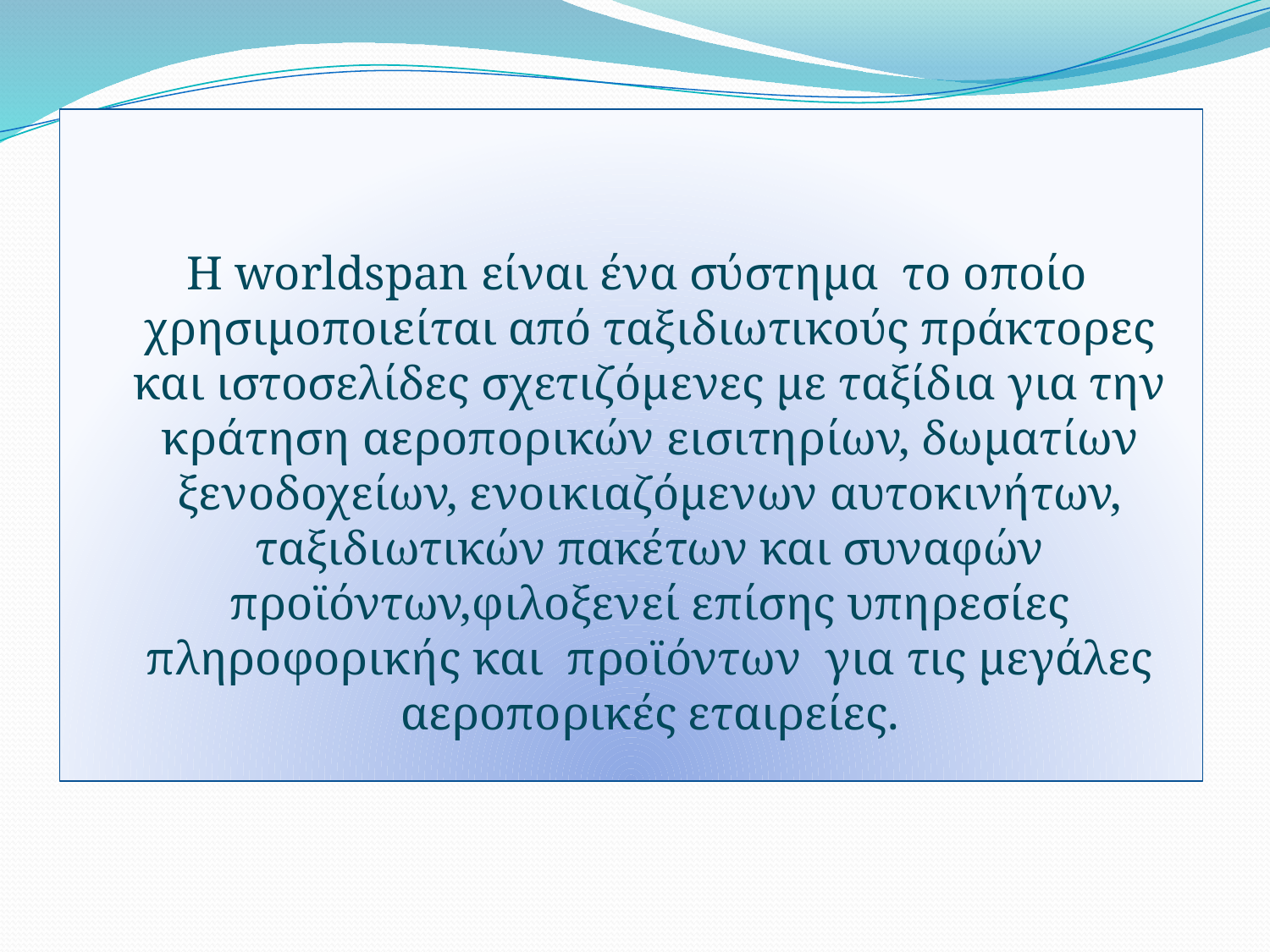

#

 Η worldspan είναι ένα σύστημα  το οποίο χρησιμοποιείται από ταξιδιωτικούς πράκτορες και ιστοσελίδες σχετιζόμενες με ταξίδια για την κράτηση αεροπορικών εισιτηρίων, δωματίων ξενοδοχείων, ενοικιαζόμενων αυτοκινήτων, ταξιδιωτικών πακέτων και συναφών προϊόντων,φιλοξενεί επίσης υπηρεσίες πληροφορικής και  προϊόντων  για τις μεγάλες αεροπορικές εταιρείες.